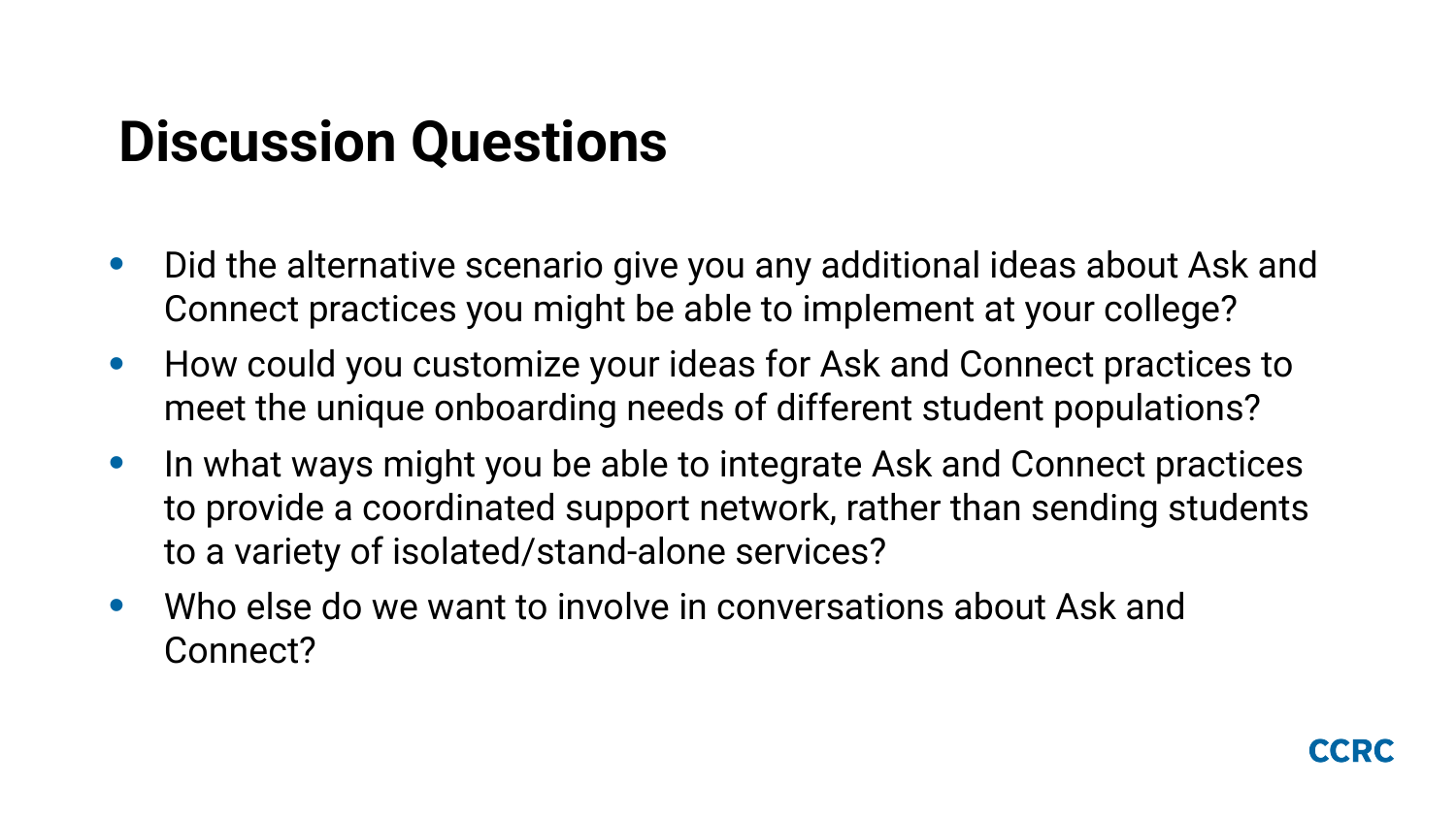

# Discussion Questions
Did the alternative scenario give you any additional ideas about Ask and Connect practices you might be able to implement at your college?
How could you customize your ideas for Ask and Connect practices to meet the unique onboarding needs of different student populations?
In what ways might you be able to integrate Ask and Connect practices to provide a coordinated support network, rather than sending students to a variety of isolated/stand-alone services?
Who else do we want to involve in conversations about Ask and Connect?